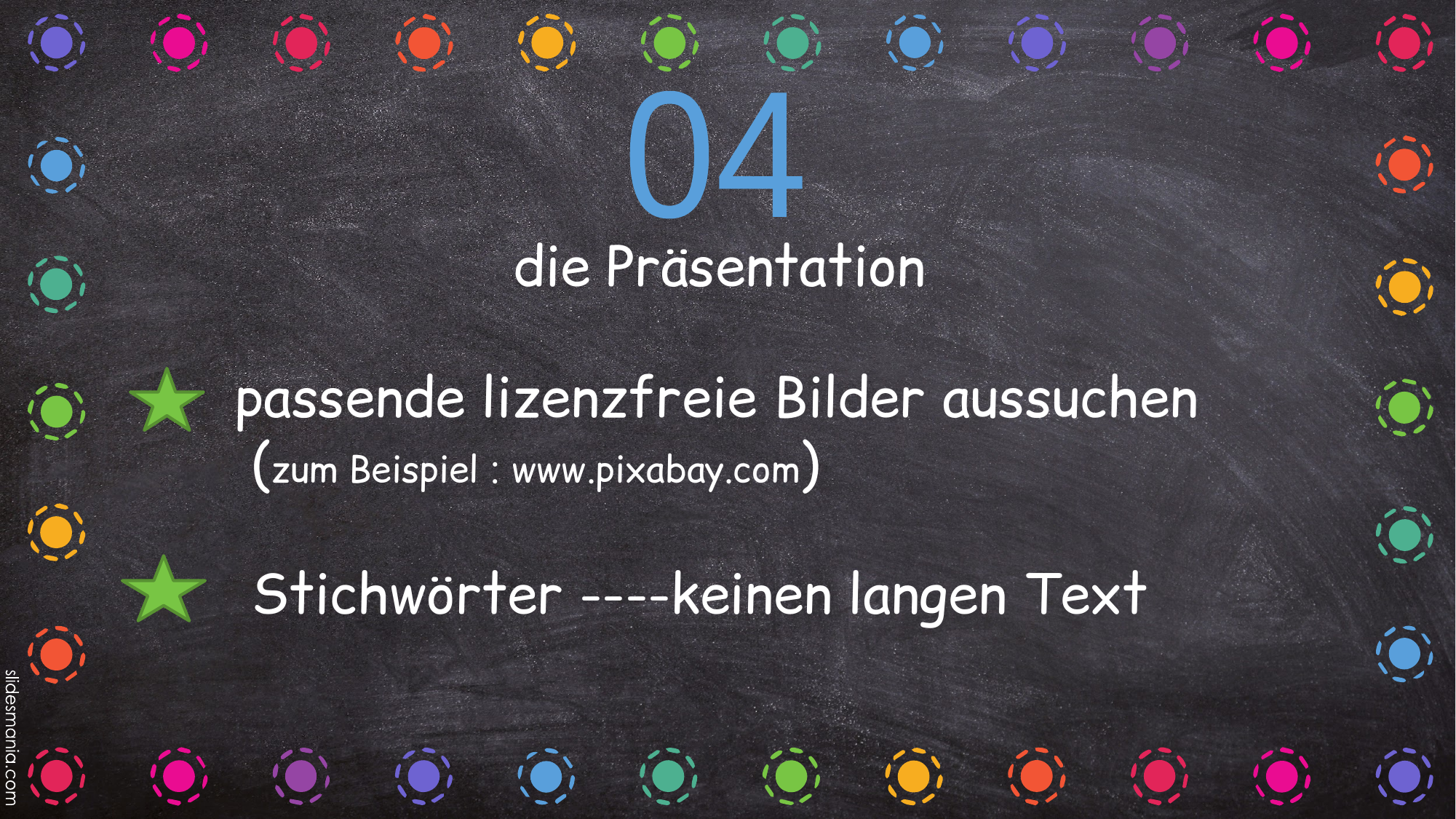

04
# die Präsentation passende lizenzfreie Bilder aussuchen (zum Beispiel : www.pixabay.com) Stichwörter ----keinen langen Text